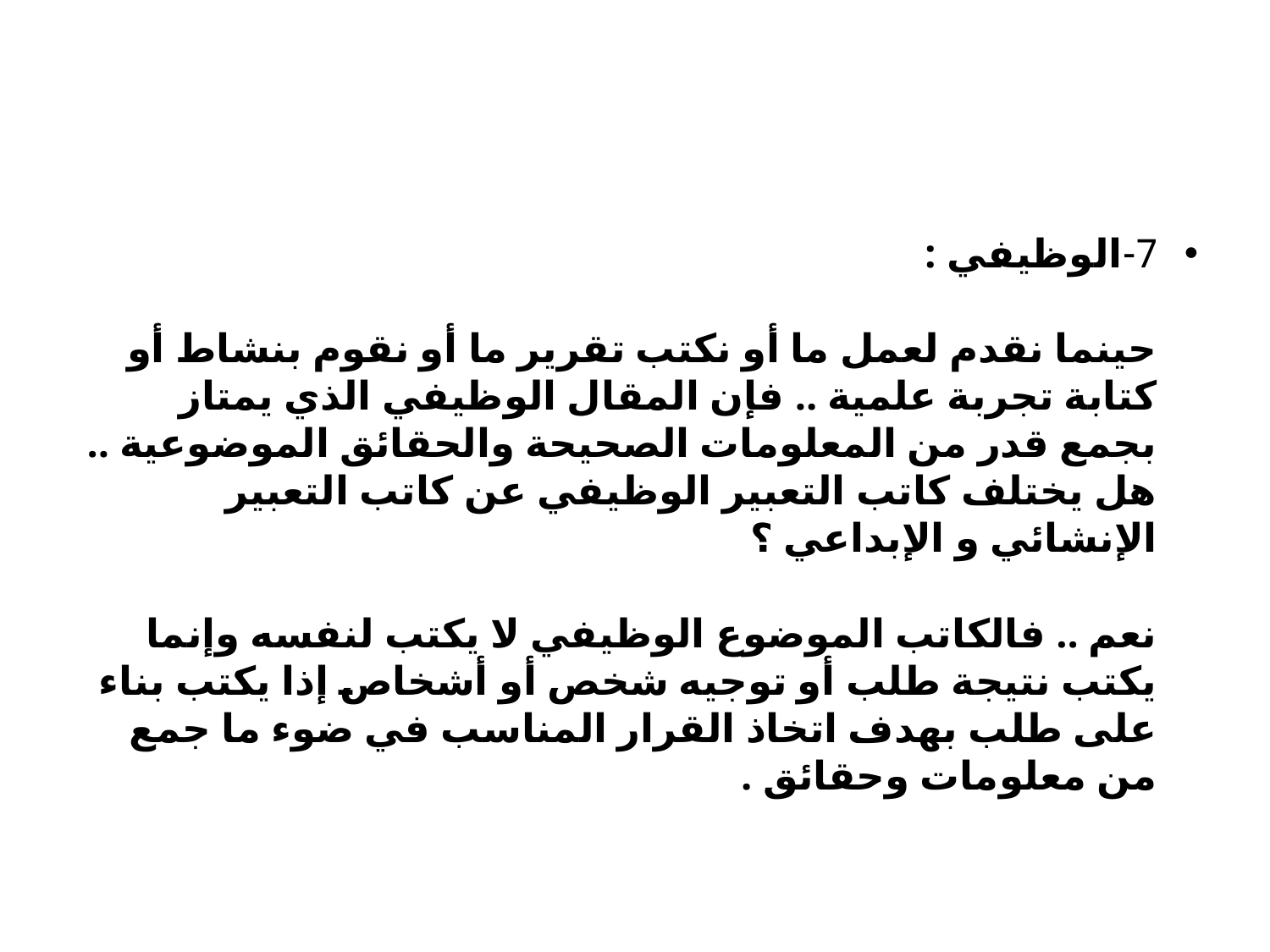

#
7-الوظيفي :
حينما نقدم لعمل ما أو نكتب تقرير ما أو نقوم بنشاط أو كتابة تجربة علمية .. فإن المقال الوظيفي الذي يمتاز بجمع قدر من المعلومات الصحيحة والحقائق الموضوعية ..
هل يختلف كاتب التعبير الوظيفي عن كاتب التعبير الإنشائي و الإبداعي ؟ 
نعم .. فالكاتب الموضوع الوظيفي لا يكتب لنفسه وإنما يكتب نتيجة طلب أو توجيه شخص أو أشخاص إذا يكتب بناء على طلب بهدف اتخاذ القرار المناسب في ضوء ما جمع من معلومات وحقائق .